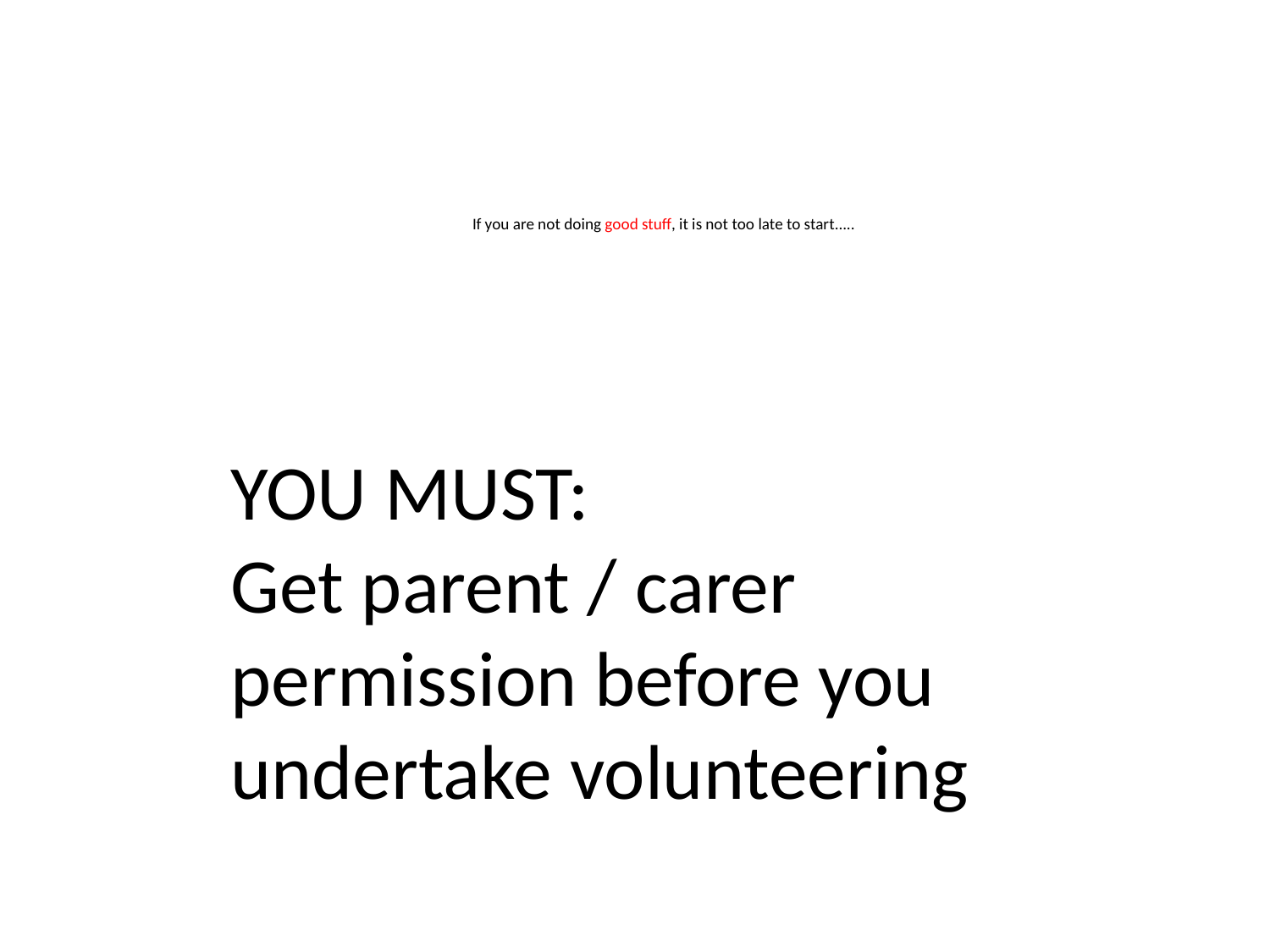

# If you are not doing good stuff, it is not too late to start.....
YOU MUST:
Get parent / carer permission before you undertake volunteering